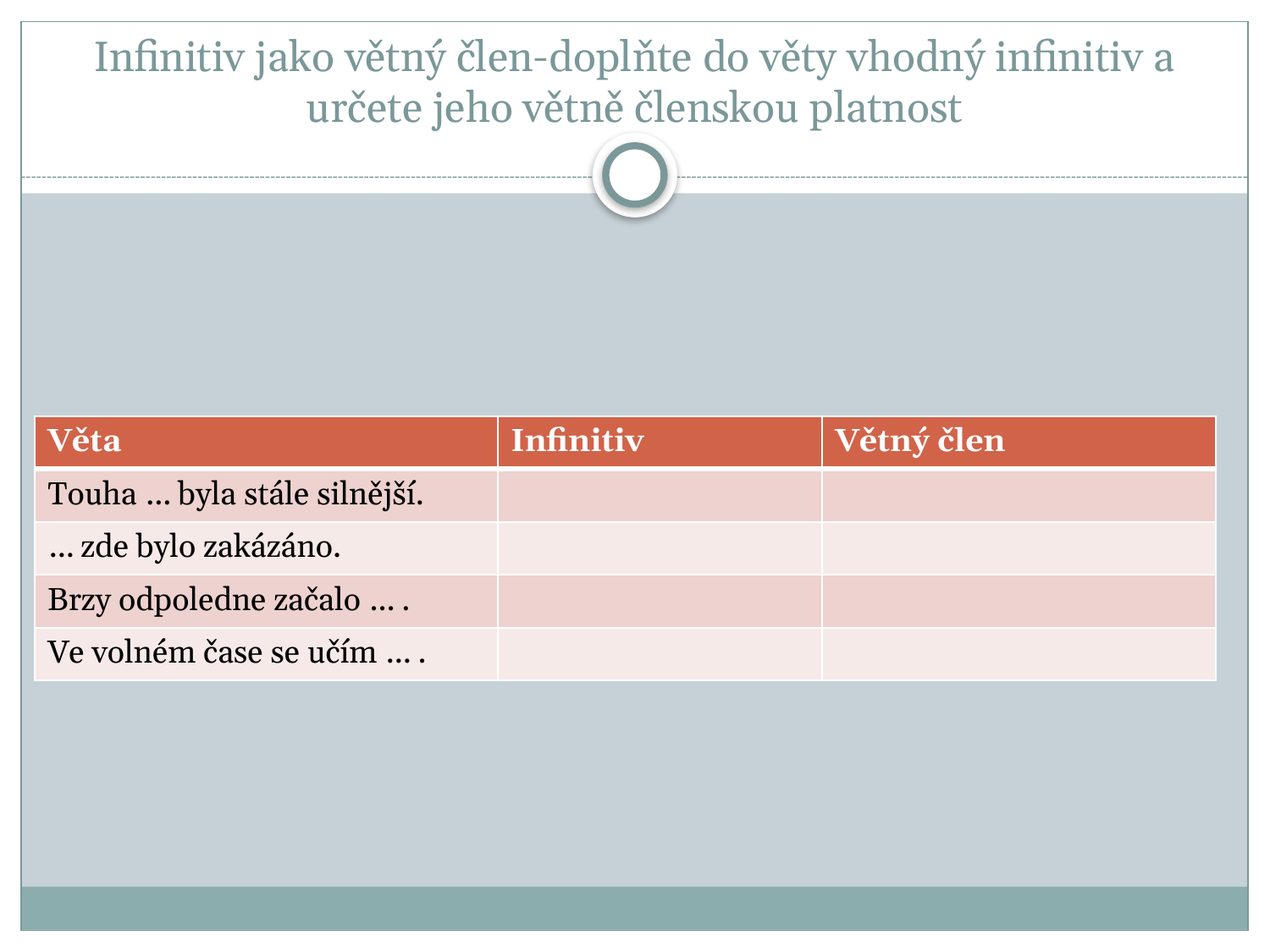

# Infinitiv jako větný člen-doplňte do věty vhodný infinitiv a určete jeho větně členskou platnost
| Věta | Infinitiv | Větný člen |
| --- | --- | --- |
| Touha … byla stále silnější. |  |  |
| … zde bylo zakázáno. |  |  |
| Brzy odpoledne začalo … . |  |  |
| Ve volném čase se učím … . |  |  |